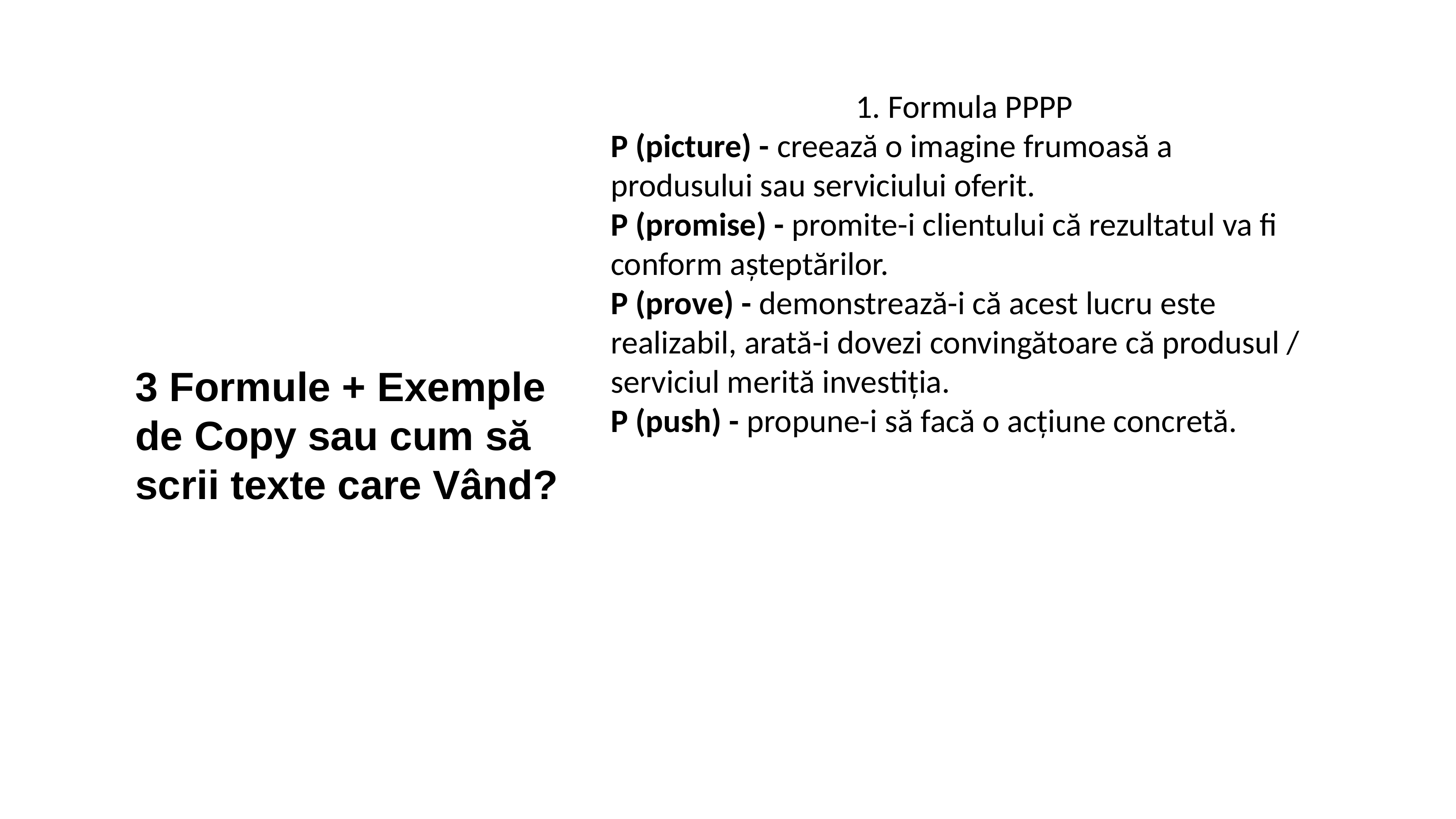

1. Formula PPPP
P (picture) - creează o imagine frumoasă a produsului sau serviciului oferit.
P (promise) - promite-i clientului că rezultatul va fi conform așteptărilor.
P (prove) - demonstrează-i că acest lucru este realizabil, arată-i dovezi convingătoare că produsul / serviciul merită investiția.
P (push) - propune-i să facă o acțiune concretă.

# 3 Formule + Exemple de Copy sau cum să scrii texte care Vând?